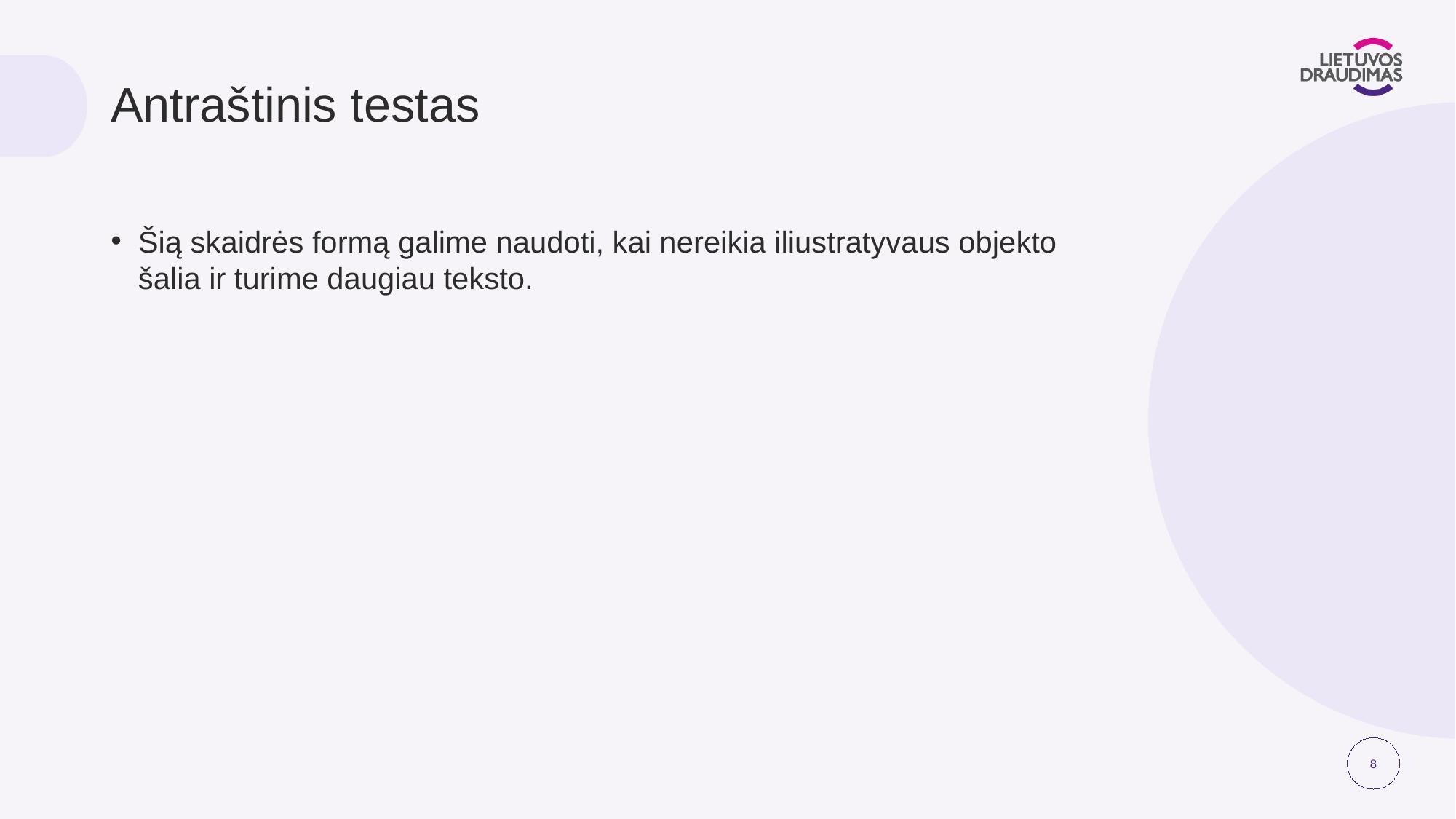

# Antraštinis testas
Šią skaidrės formą galime naudoti, kai nereikia iliustratyvaus objekto šalia ir turime daugiau teksto.

8